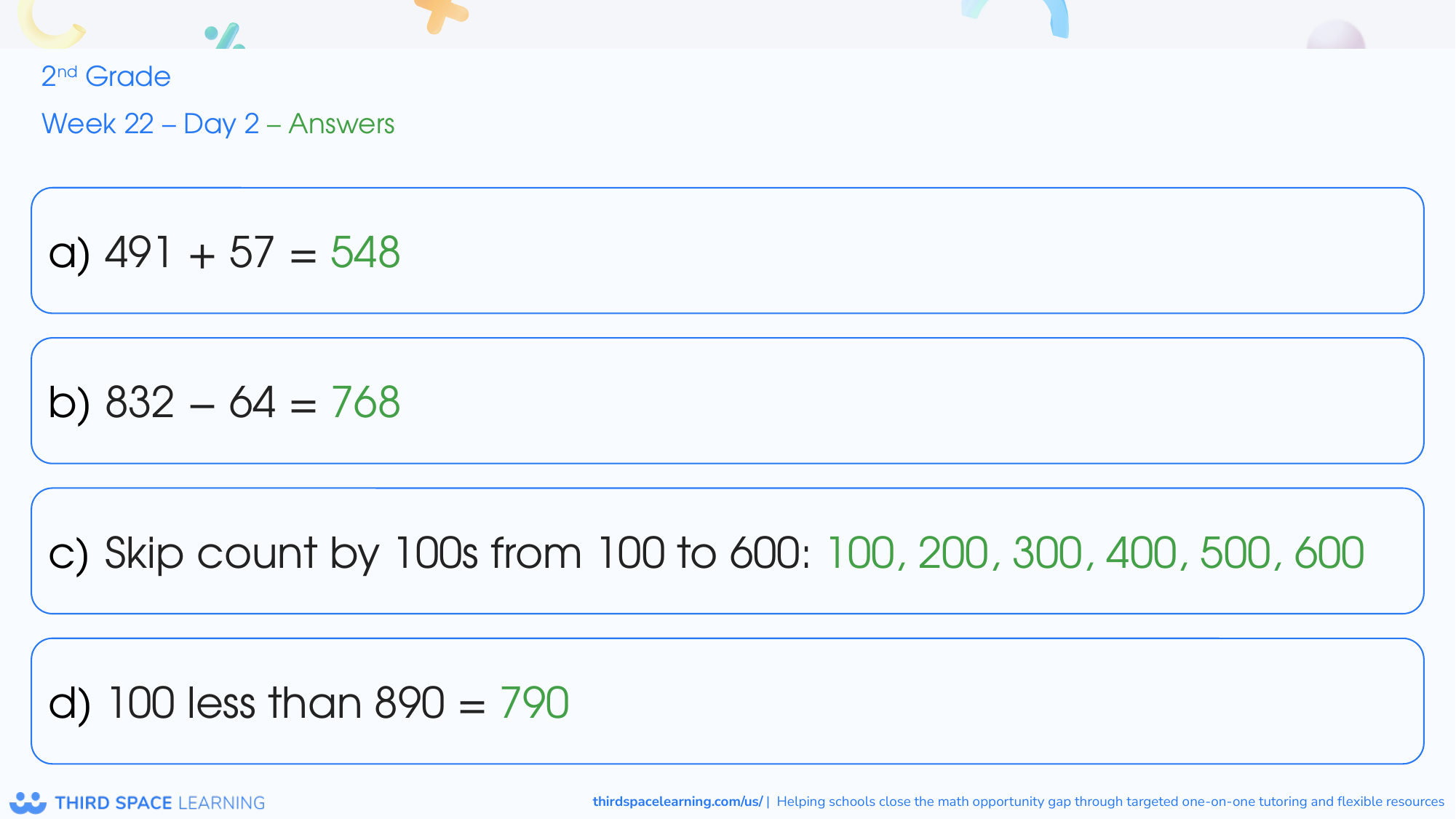

2nd Grade
Week 22 – Day 2 – Answers
491 + 57 = 548
832 − 64 = 768
Skip count by 100s from 100 to 600: 100, 200, 300, 400, 500, 600
100 less than 890 = 790